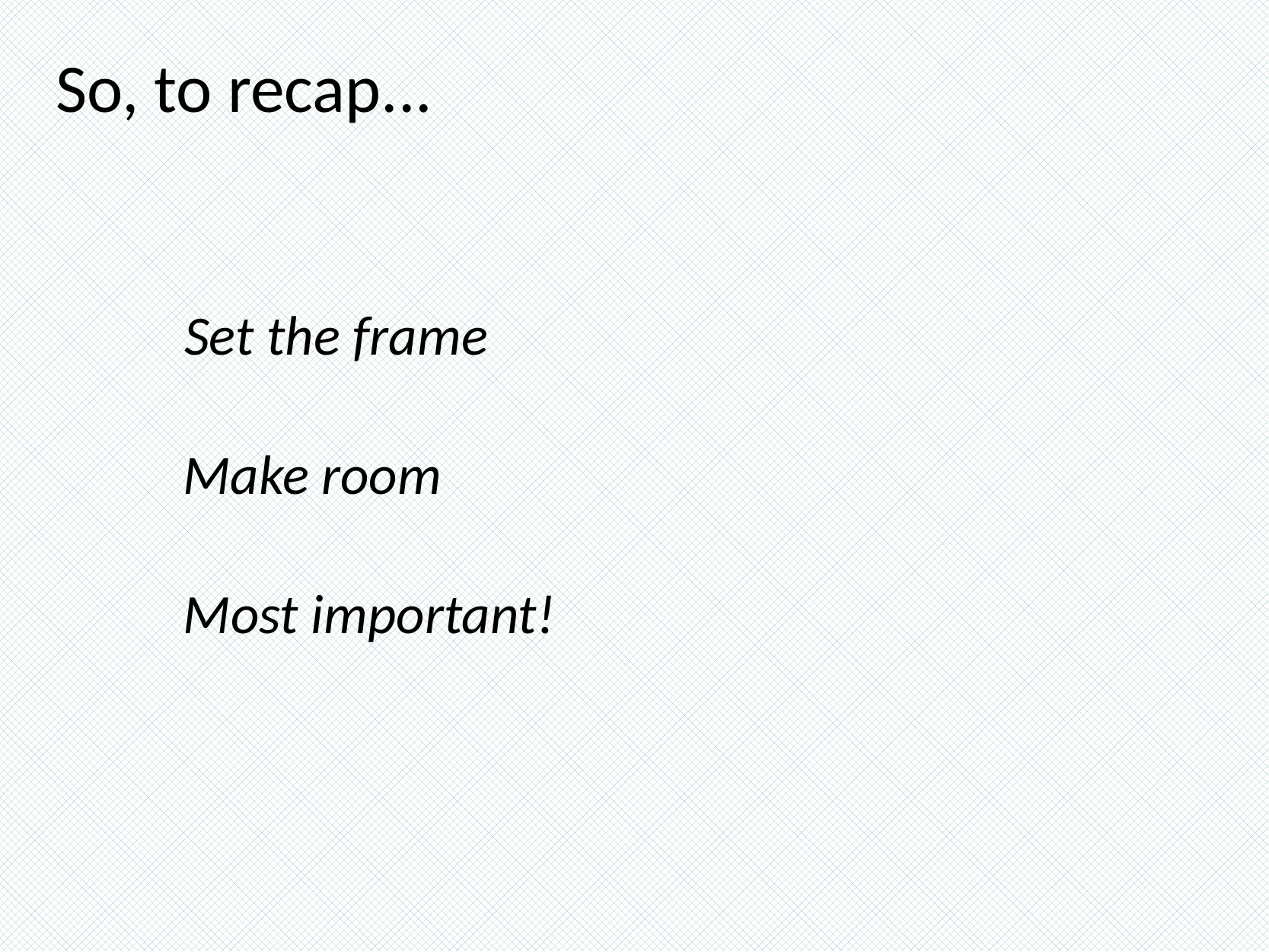

# So, to recap...
 Set the frame
 Make room
 Most important!